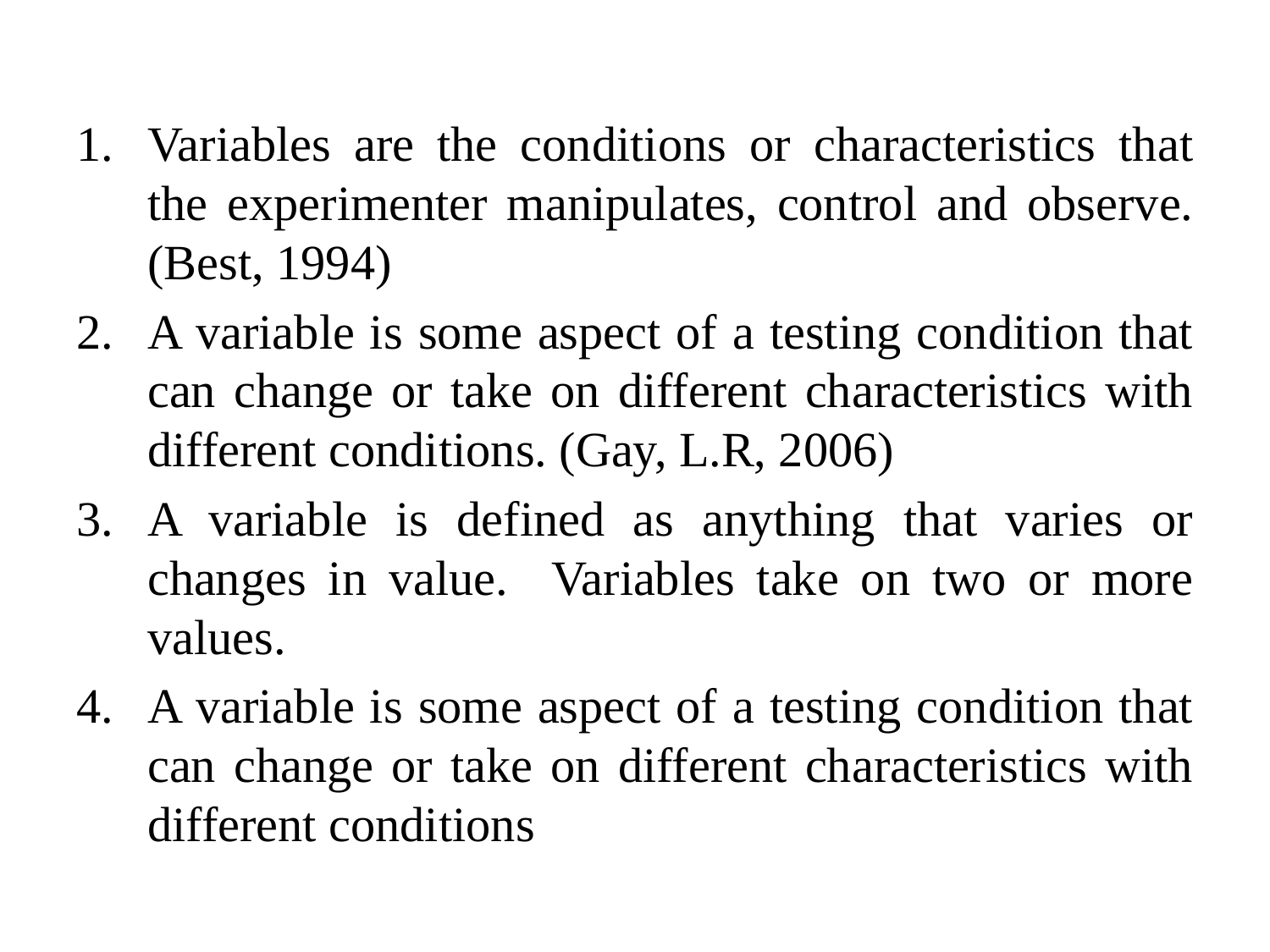

Variables are the conditions or characteristics that the experimenter manipulates, control and observe. (Best, 1994)
A variable is some aspect of a testing condition that can change or take on different characteristics with different conditions. (Gay, L.R, 2006)
A variable is defined as anything that varies or changes in value.  Variables take on two or more values.
A variable is some aspect of a testing condition that can change or take on different characteristics with different conditions